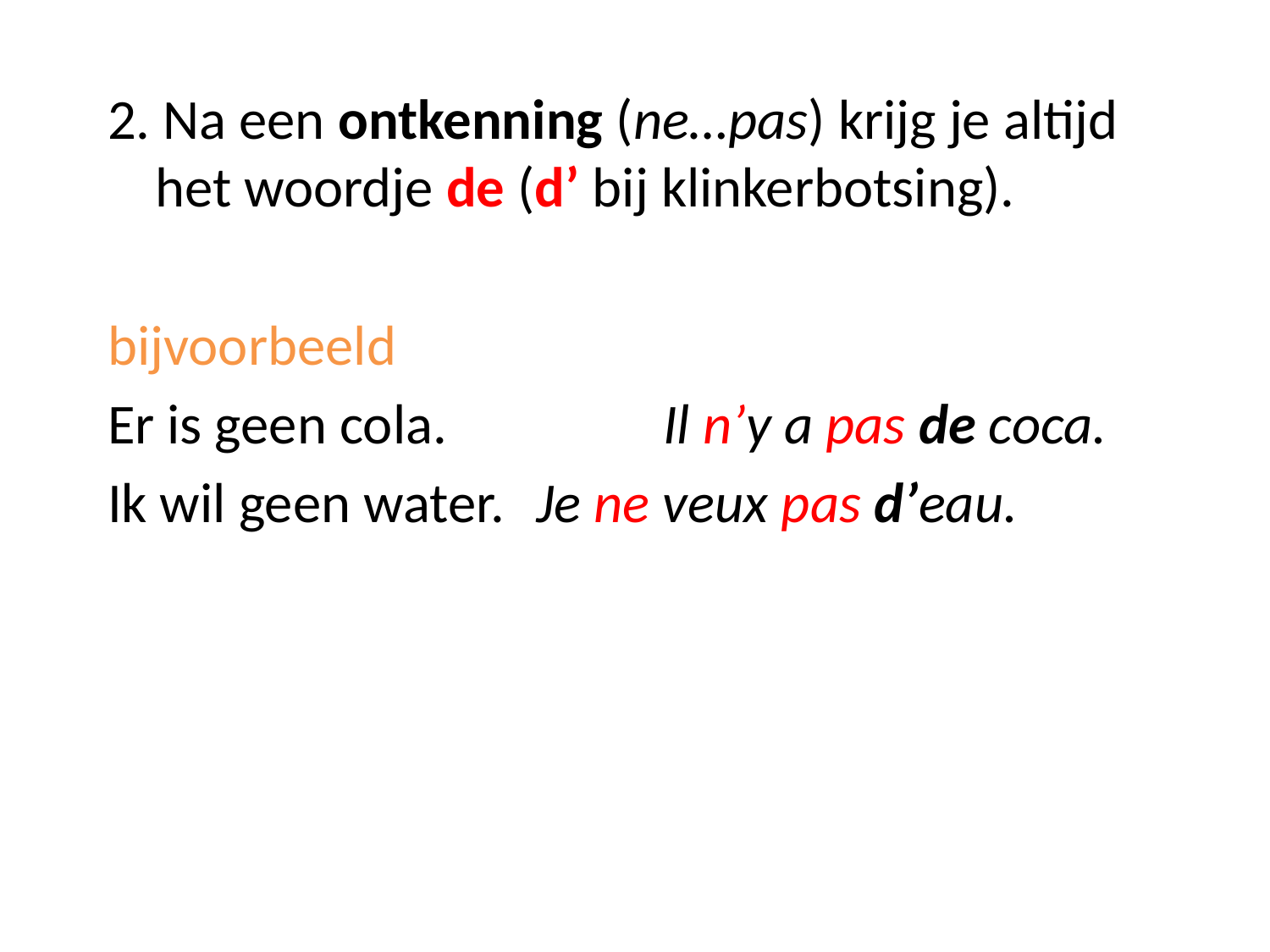

2. Na een ontkenning (ne…pas) krijg je altijd het woordje de (d’ bij klinkerbotsing).

bijvoorbeeld
Er is geen cola.		Il n’y a pas de coca.
Ik wil geen water.	Je ne veux pas d’eau.